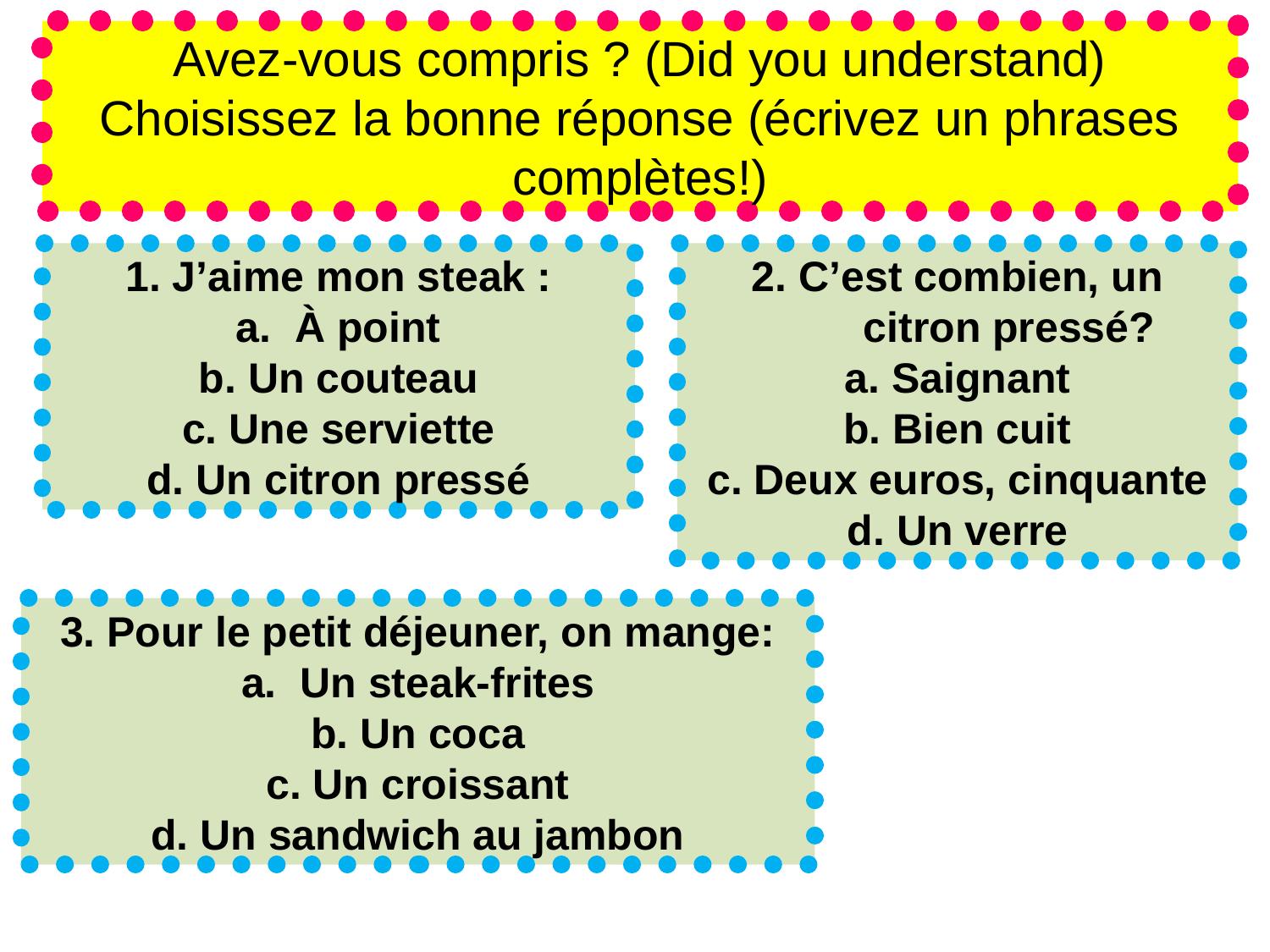

Avez-vous compris ? (Did you understand)
Choisissez la bonne réponse (écrivez un phrases complètes!)
1. J’aime mon steak :
a.  À point
b. Un couteau
c. Une serviette
d. Un citron pressé
2. C’est combien, un citron pressé?
a. Saignant
b. Bien cuit
c. Deux euros, cinquante
d. Un verre
3. Pour le petit déjeuner, on mange:
a.  Un steak-frites
b. Un coca
c. Un croissant
d. Un sandwich au jambon